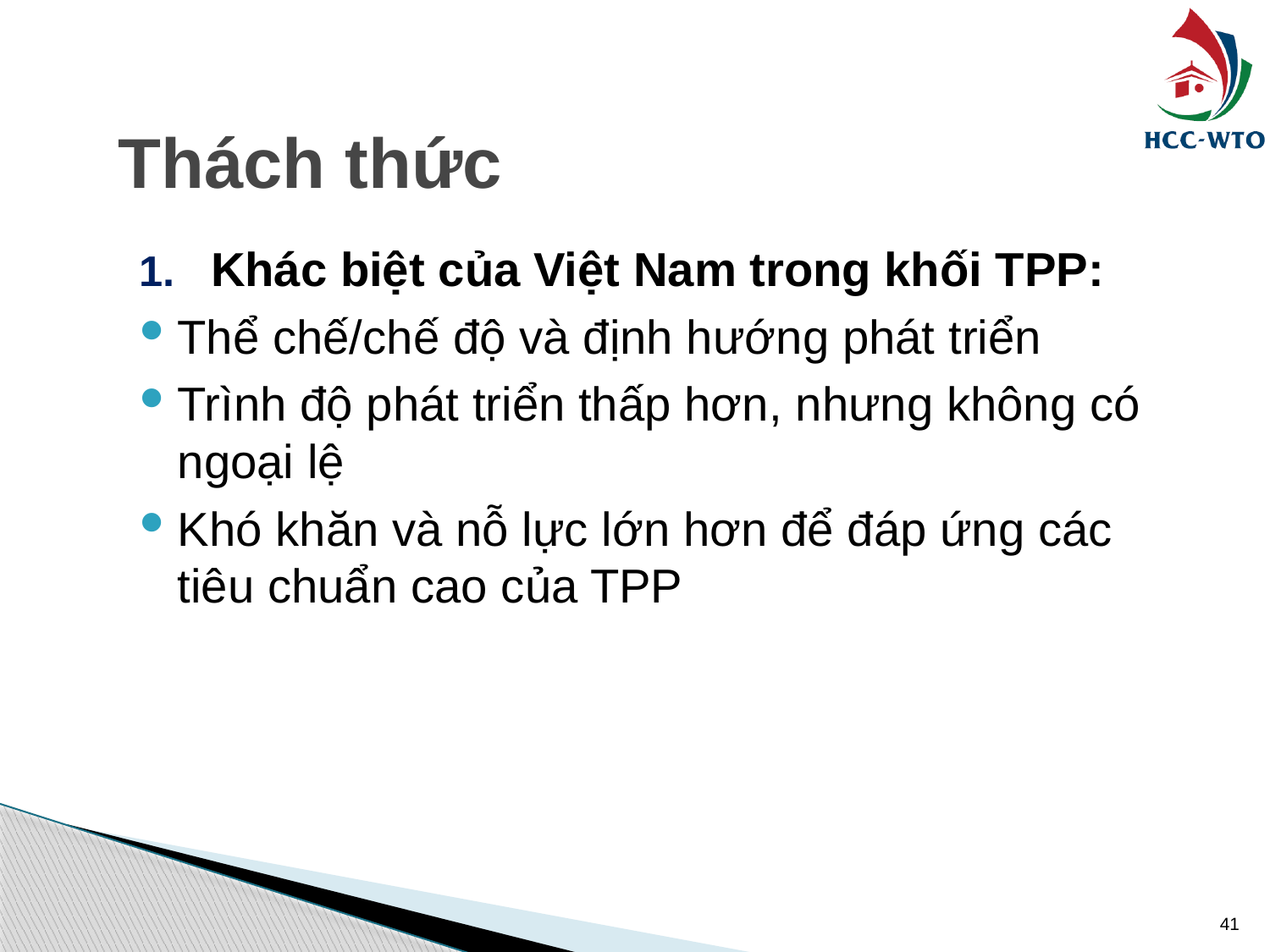

# Thách thức
Khác biệt của Việt Nam trong khối TPP:
Thể chế/chế độ và định hướng phát triển
Trình độ phát triển thấp hơn, nhưng không có ngoại lệ
Khó khăn và nỗ lực lớn hơn để đáp ứng các tiêu chuẩn cao của TPP
41